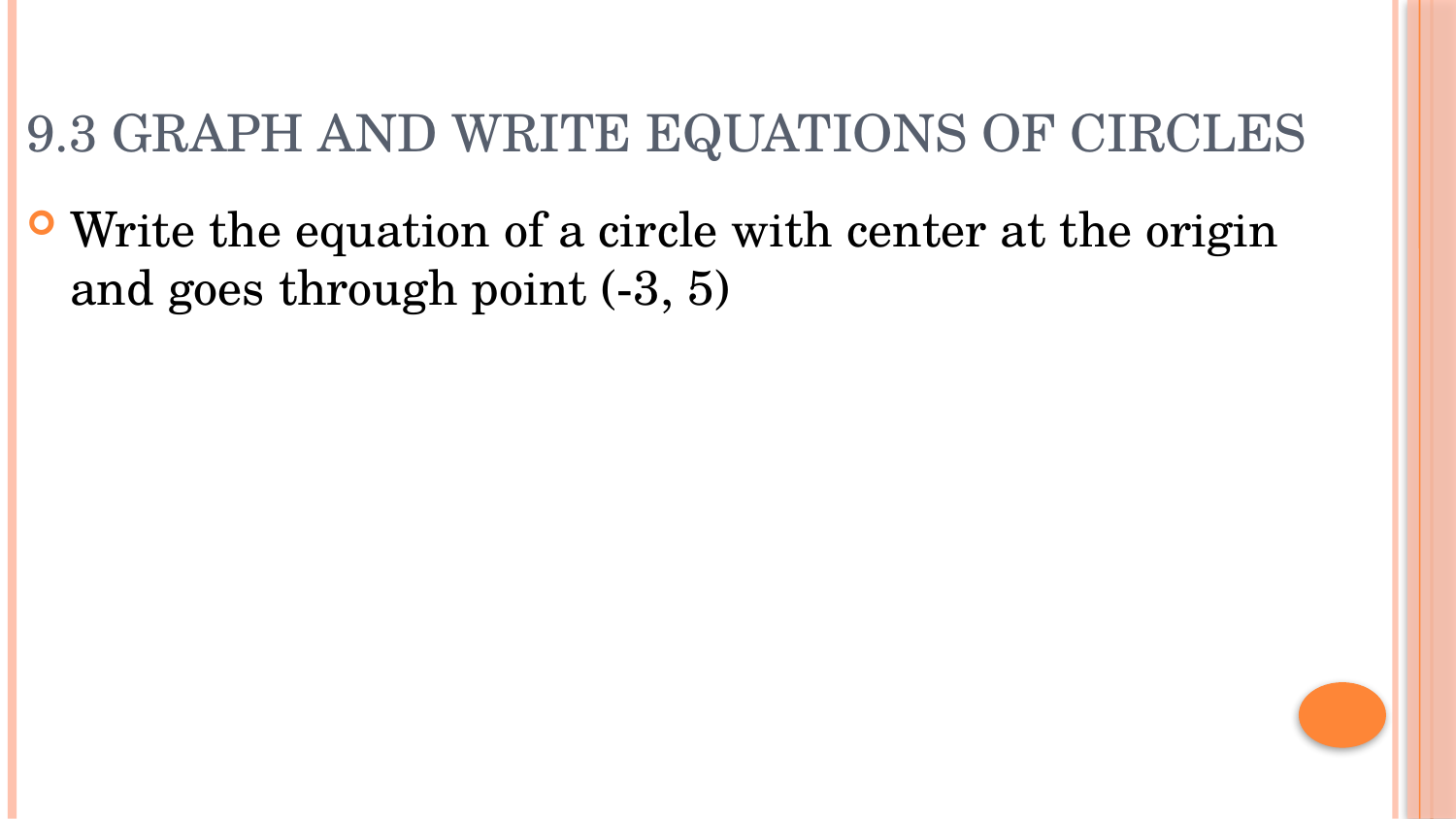

# 9.3 Graph and Write Equations of Circles
Write the equation of a circle with center at the origin and goes through point (-3, 5)